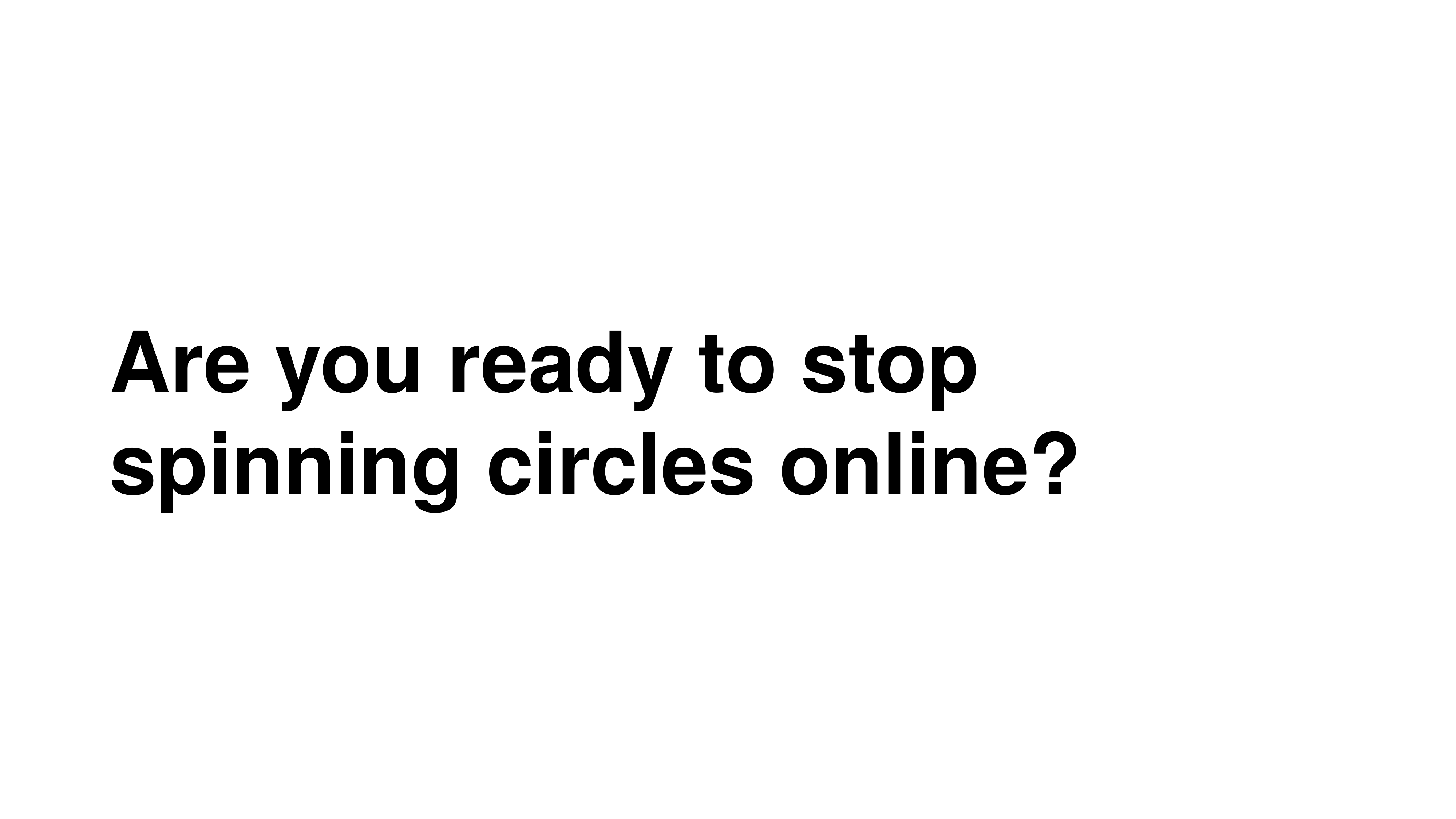

# Are you ready to stop spinning circles online?